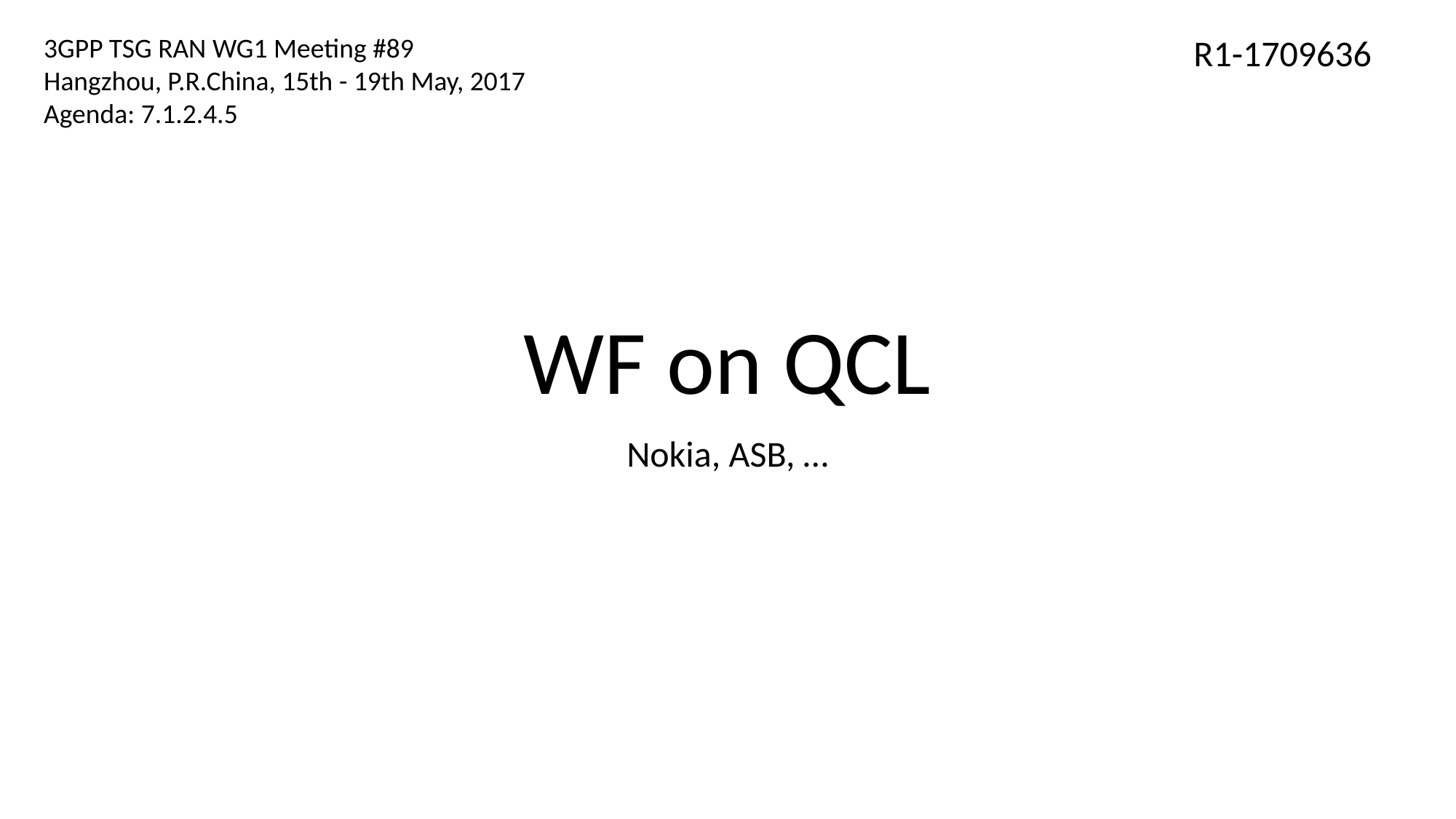

R1-1709636
3GPP TSG RAN WG1 Meeting #89
Hangzhou, P.R.China, 15th - 19th May, 2017
Agenda: 7.1.2.4.5
# WF on QCL
Nokia, ASB, …